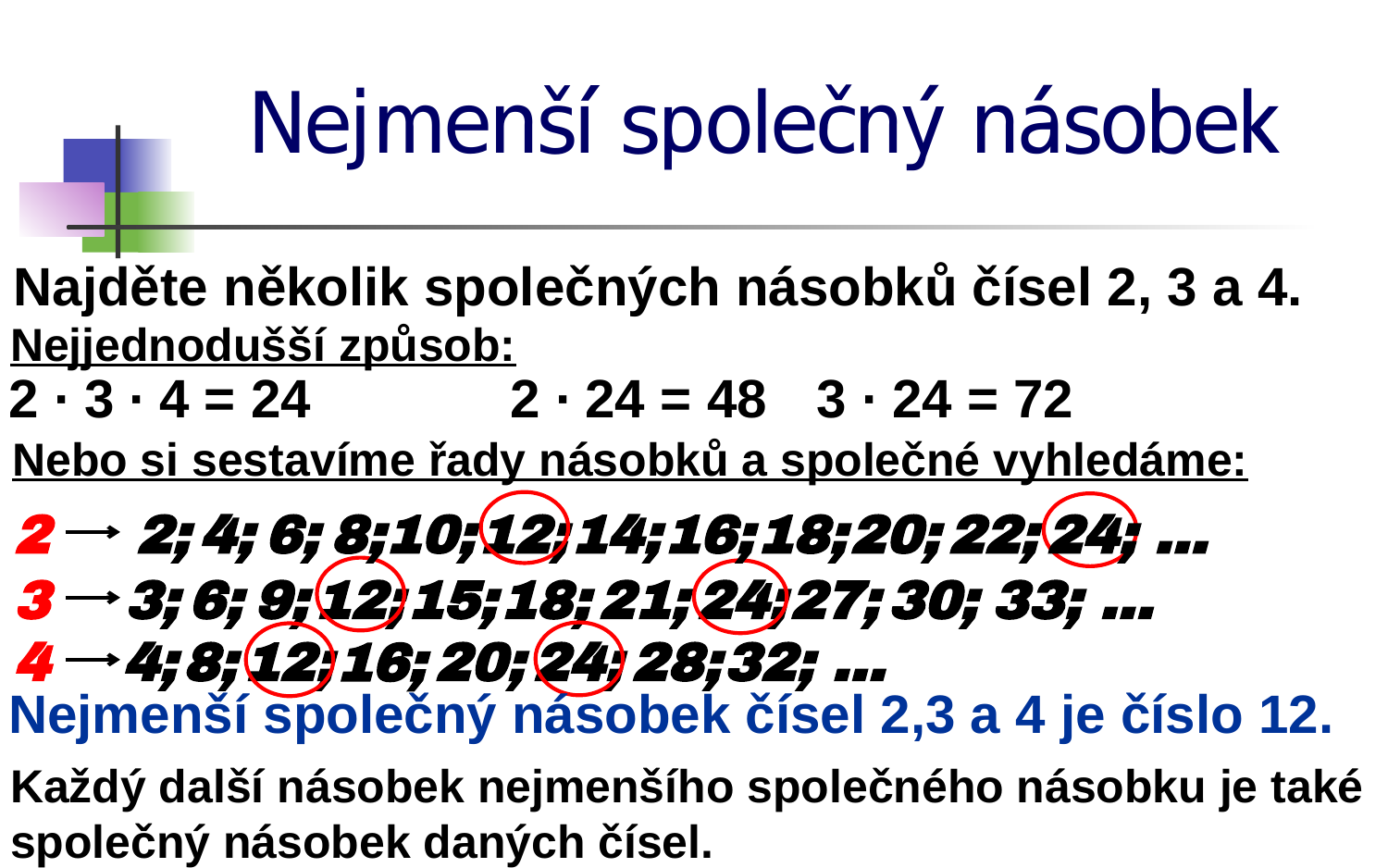

# Nejmenší společný násobek
Najděte několik společných násobků čísel 2, 3 a 4.
Nejjednodušší způsob:
3 ∙ 24 = 72
2 ∙ 3 ∙ 4 = 24
2 ∙ 24 = 48
Nebo si sestavíme řady násobků a společné vyhledáme:

24; …
2
2;
4;
6;
8;
10;
12;
14;
16;
18;
20;
22;

3
3;
6;
9;
12;
15;
18;
21;
24;
27;
30;
33; …

4
4;
8;
12;
20;
24;
28;
32; …
16;
Nejmenší společný násobek čísel 2,3 a 4 je číslo 12.
Každý další násobek nejmenšího společného násobku je také společný násobek daných čísel.